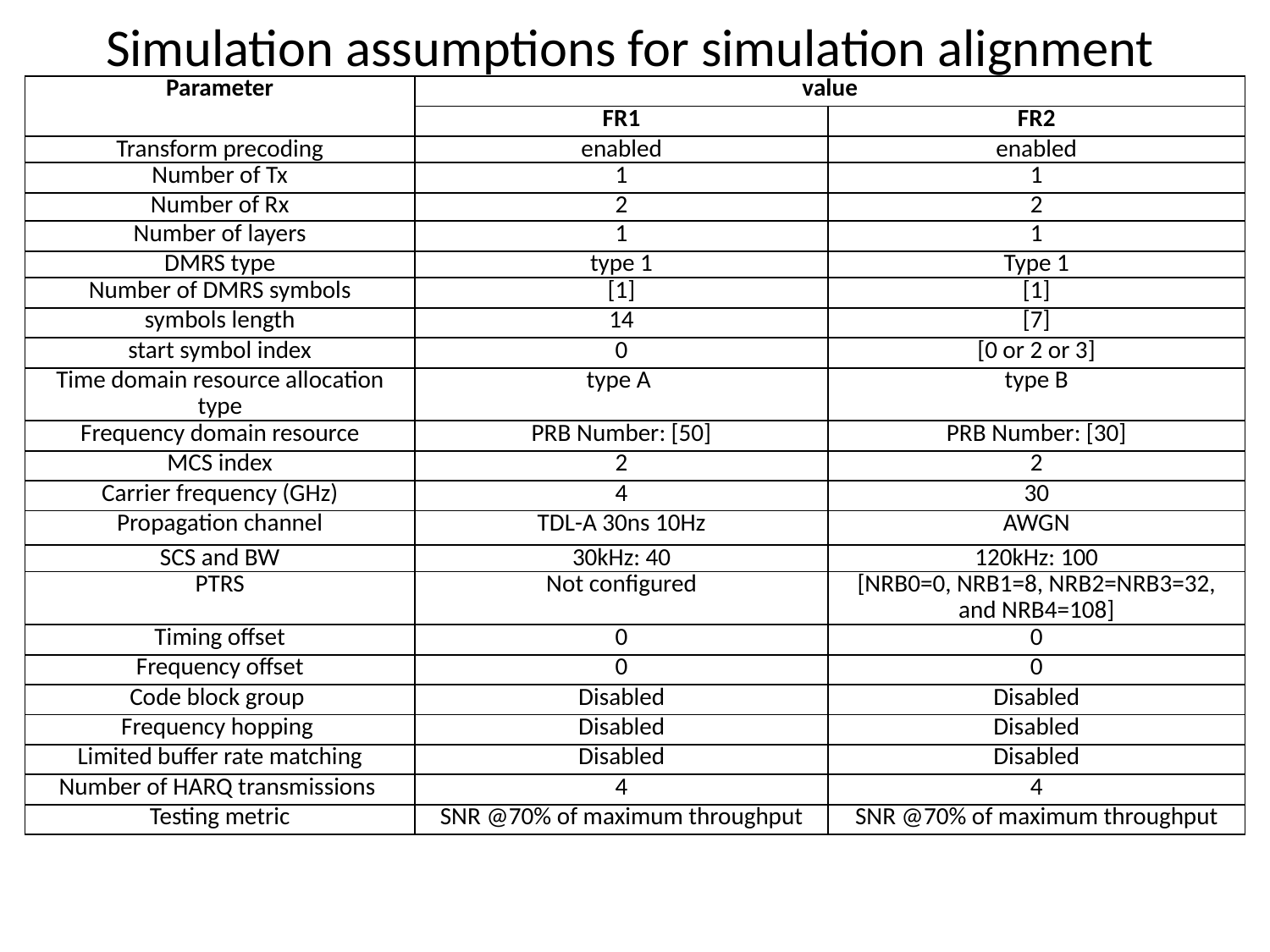

# Simulation assumptions for simulation alignment
| Parameter | value |  |
| --- | --- | --- |
|  | FR1 | FR2 |
| Transform precoding | enabled | enabled |
| Number of Tx | 1 | 1 |
| Number of Rx | 2 | 2 |
| Number of layers | 1 | 1 |
| DMRS type | type 1 | Type 1 |
| Number of DMRS symbols | [1] | [1] |
| symbols length | 14 | [7] |
| start symbol index | 0 | [0 or 2 or 3] |
| Time domain resource allocation type | type A | type B |
| Frequency domain resource | PRB Number: [50] | PRB Number: [30] |
| MCS index | 2 | 2 |
| Carrier frequency (GHz) | 4 | 30 |
| Propagation channel | TDL-A 30ns 10Hz | AWGN |
| SCS and BW | 30kHz: 40 | 120kHz: 100 |
| PTRS | Not configured | [NRB0=0, NRB1=8, NRB2=NRB3=32, and NRB4=108] |
| Timing offset | 0 | 0 |
| Frequency offset | 0 | 0 |
| Code block group | Disabled | Disabled |
| Frequency hopping | Disabled | Disabled |
| Limited buffer rate matching | Disabled | Disabled |
| Number of HARQ transmissions | 4 | 4 |
| Testing metric | SNR @70% of maximum throughput | SNR @70% of maximum throughput |